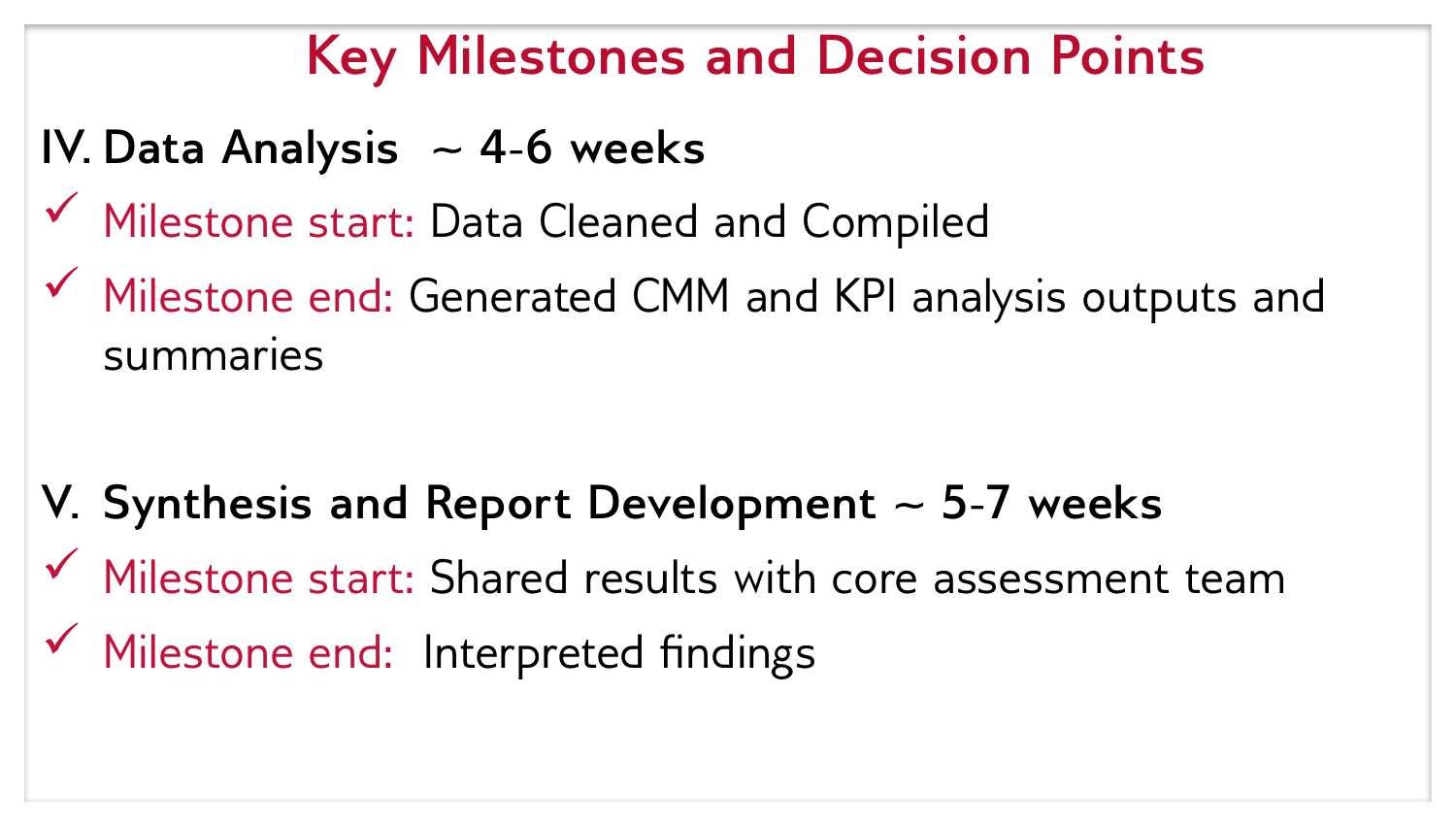

# Key Milestones and Decision Points
Data Analysis  ~ 4-6 weeks
Milestone start: Data Cleaned and Compiled
Milestone end: Generated CMM and KPI analysis outputs and summaries

Synthesis and Report Development ~ 5-7 weeks
Milestone start: Shared results with core assessment team
Milestone end:  Interpreted findings